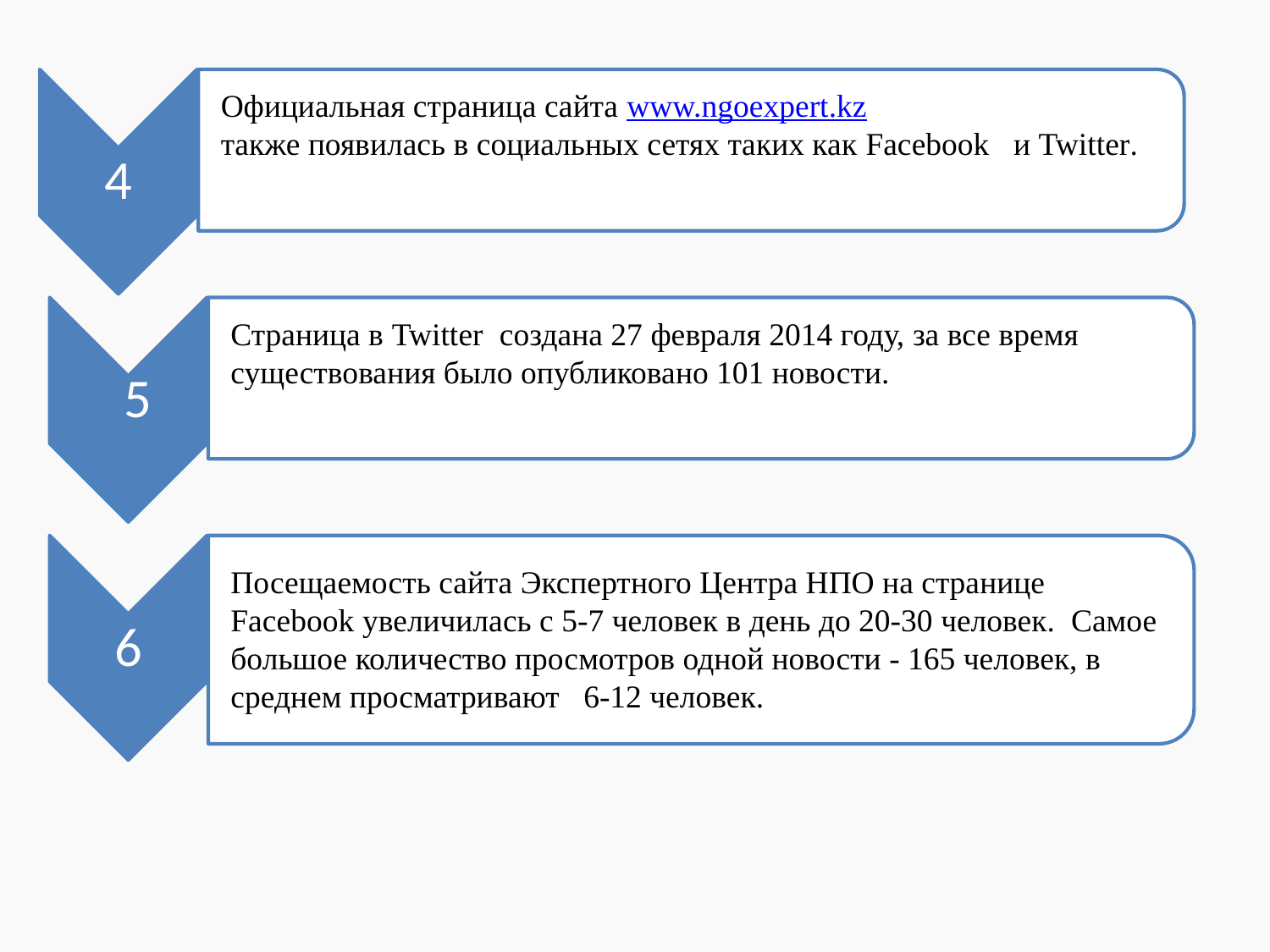

4

Официальная страница сайта www.ngoexpert.kz
также появилась в социальных сетях таких как Facebook   и Twitter.

5

Страница в Twitter  создана 27 февраля 2014 году, за все время существования было опубликовано 101 новости.

6

Посещаемость сайта Экспертного Центра НПО на странице Facebook увеличилась с 5-7 человек в день до 20-30 человек.  Самое большое количество просмотров одной новости - 165 человек, в среднем просматривают   6-12 человек.